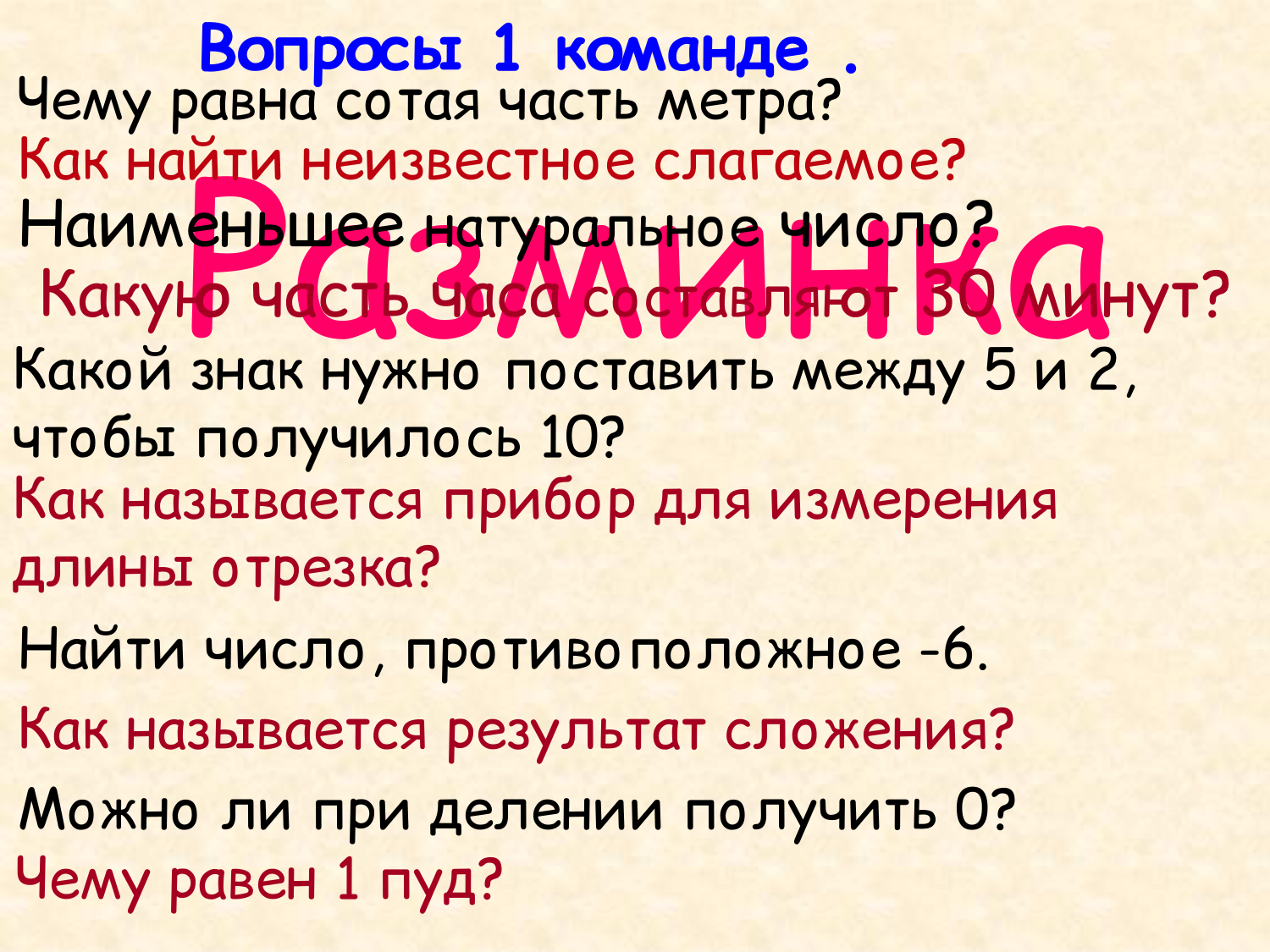

Вопросы 1 команде .
Чему равна сотая часть метра?
Как найти неизвестное слагаемое?
Разминка
Наименьшее натуральное число?
Какую часть часа составляют 30 минут?
Какой знак нужно поставить между 5 и 2, чтобы получилось 10?
Как называется прибор для измерения длины отрезка?
Найти число, противоположное -6.
Как называется результат сложения?
Можно ли при делении получить 0?
Чему равен 1 пуд?